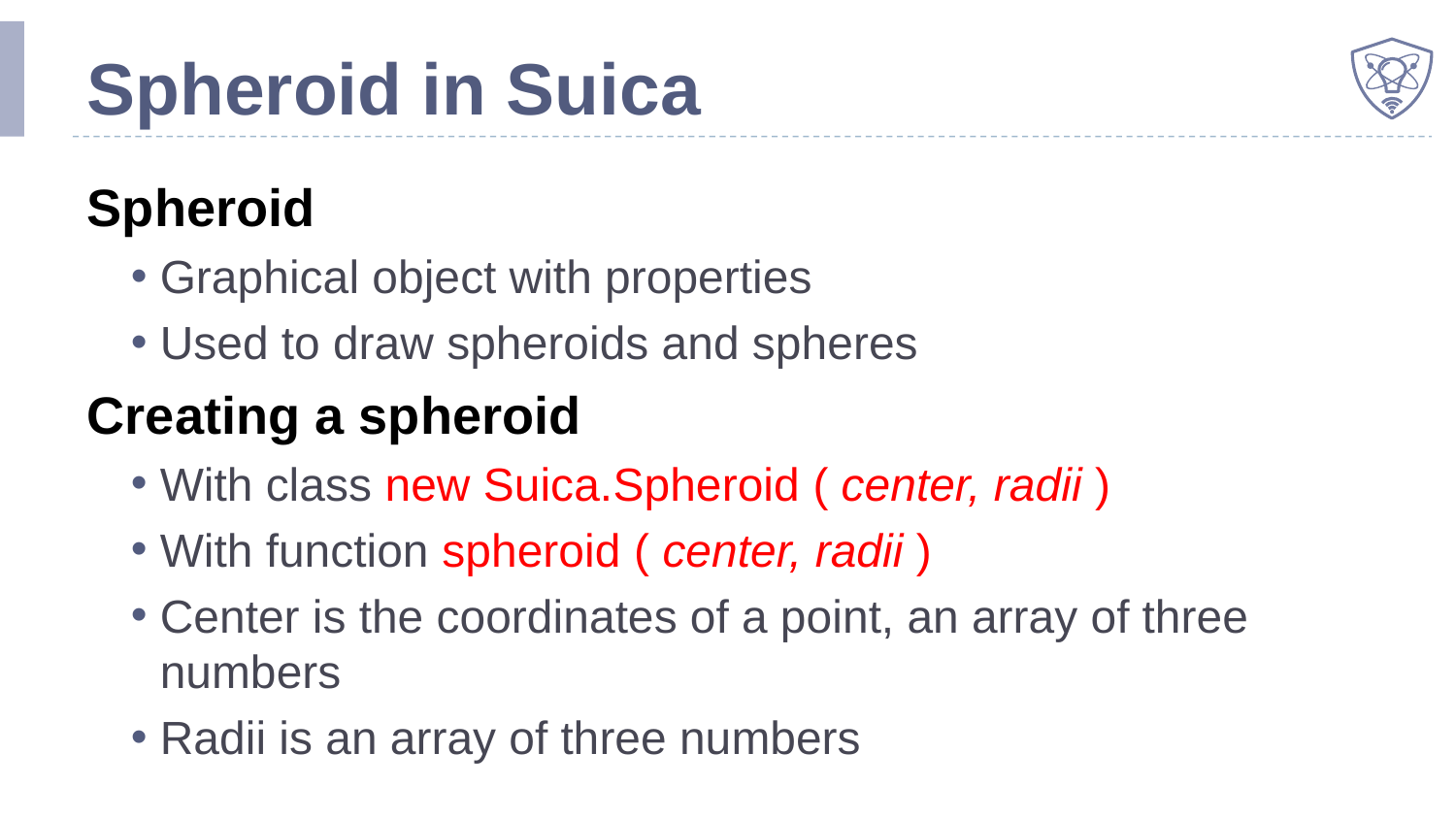

# Spheroid in Suica
Spheroid
Graphical object with properties
Used to draw spheroids and spheres
Creating a spheroid
With class new Suica.Spheroid ( center, radii )
With function spheroid ( center, radii )
Center is the coordinates of a point, an array of three numbers
Radii is an array of three numbers